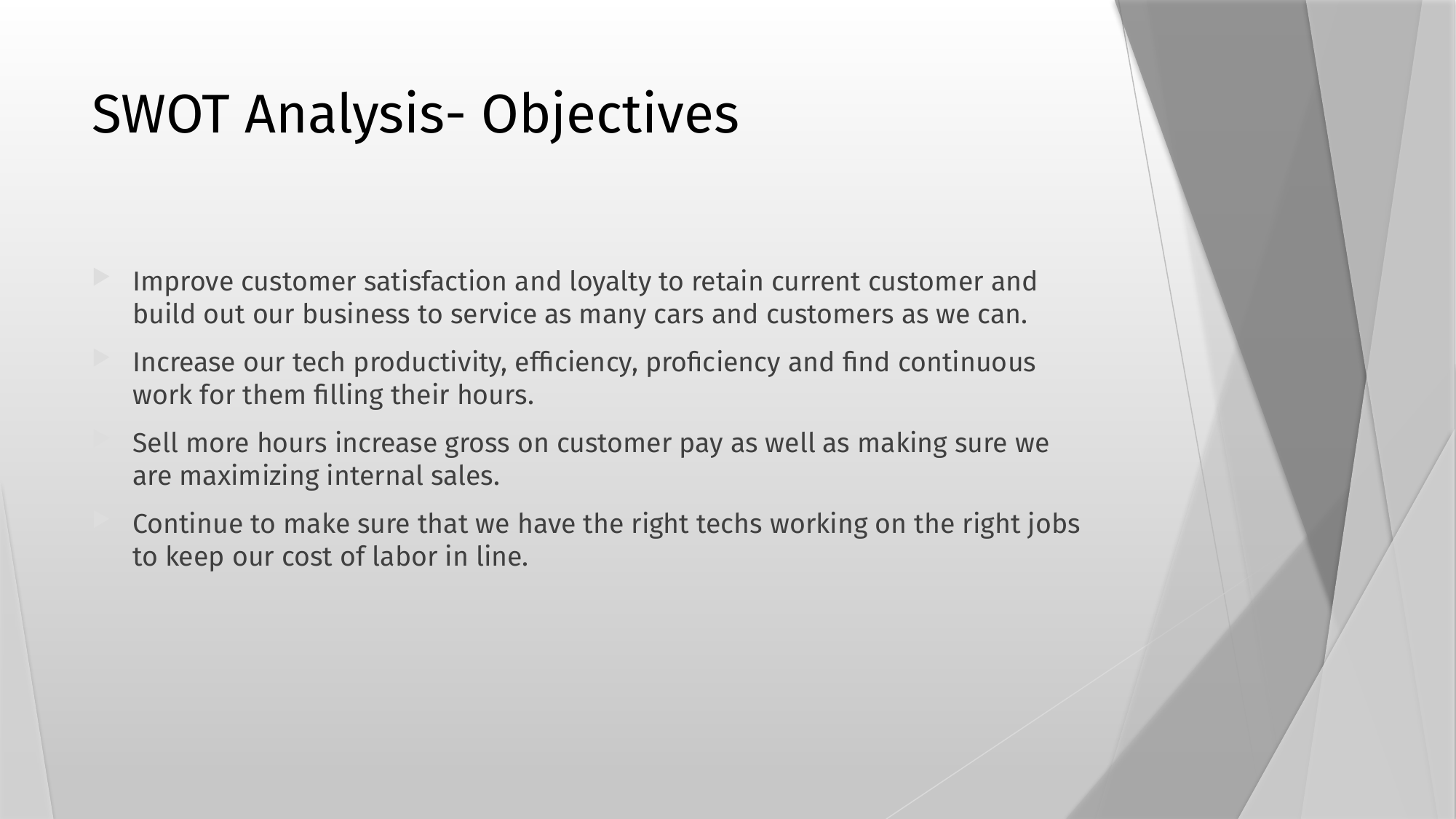

# SWOT Analysis- Objectives
Improve customer satisfaction and loyalty to retain current customer and build out our business to service as many cars and customers as we can.
Increase our tech productivity, efficiency, proficiency and find continuous work for them filling their hours.
Sell more hours increase gross on customer pay as well as making sure we are maximizing internal sales.
Continue to make sure that we have the right techs working on the right jobs to keep our cost of labor in line.